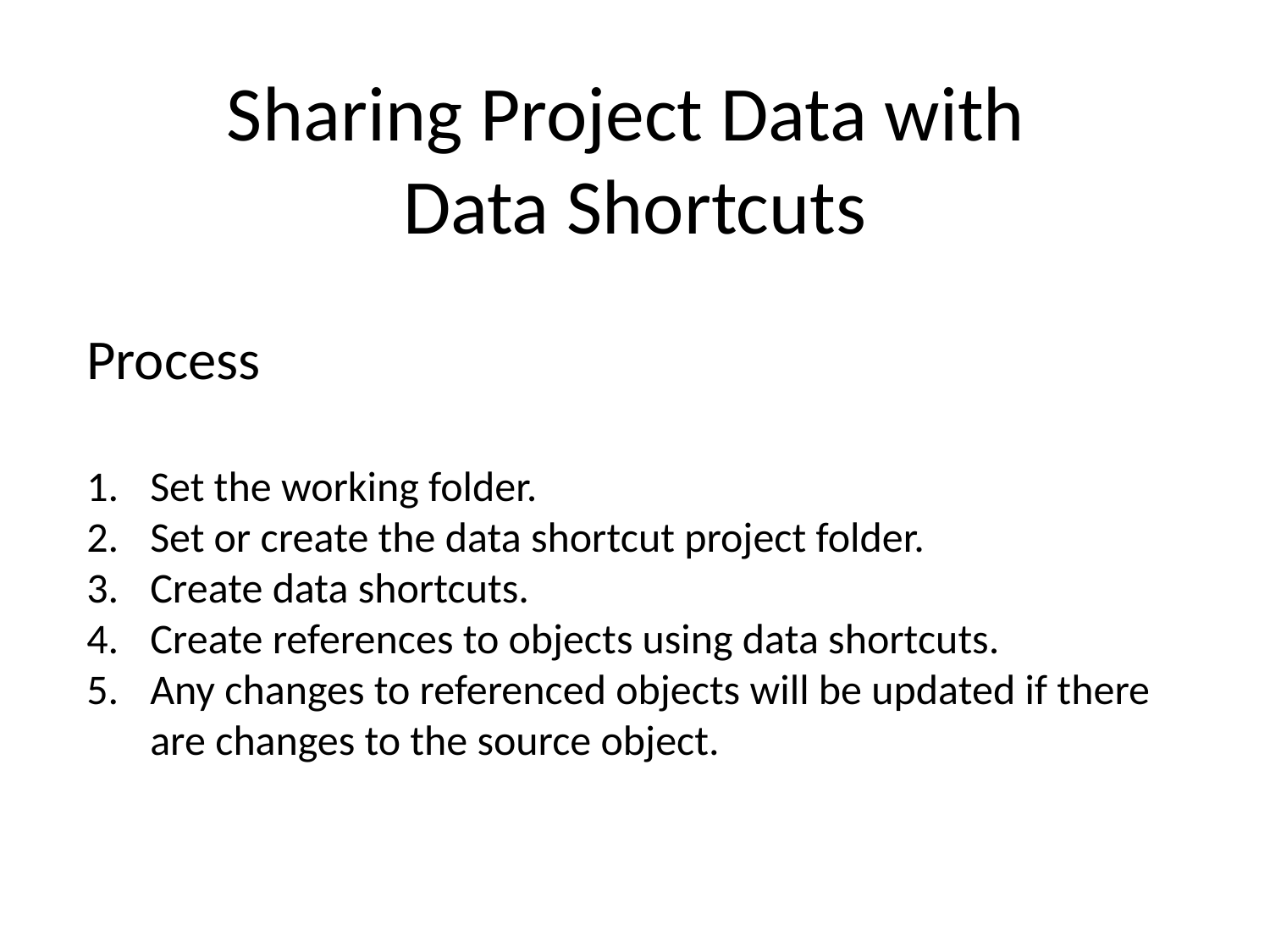

# Sharing Project Data with Data Shortcuts
Process

Set the working folder.
Set or create the data shortcut project folder.
Create data shortcuts.
Create references to objects using data shortcuts.
Any changes to referenced objects will be updated if there are changes to the source object.